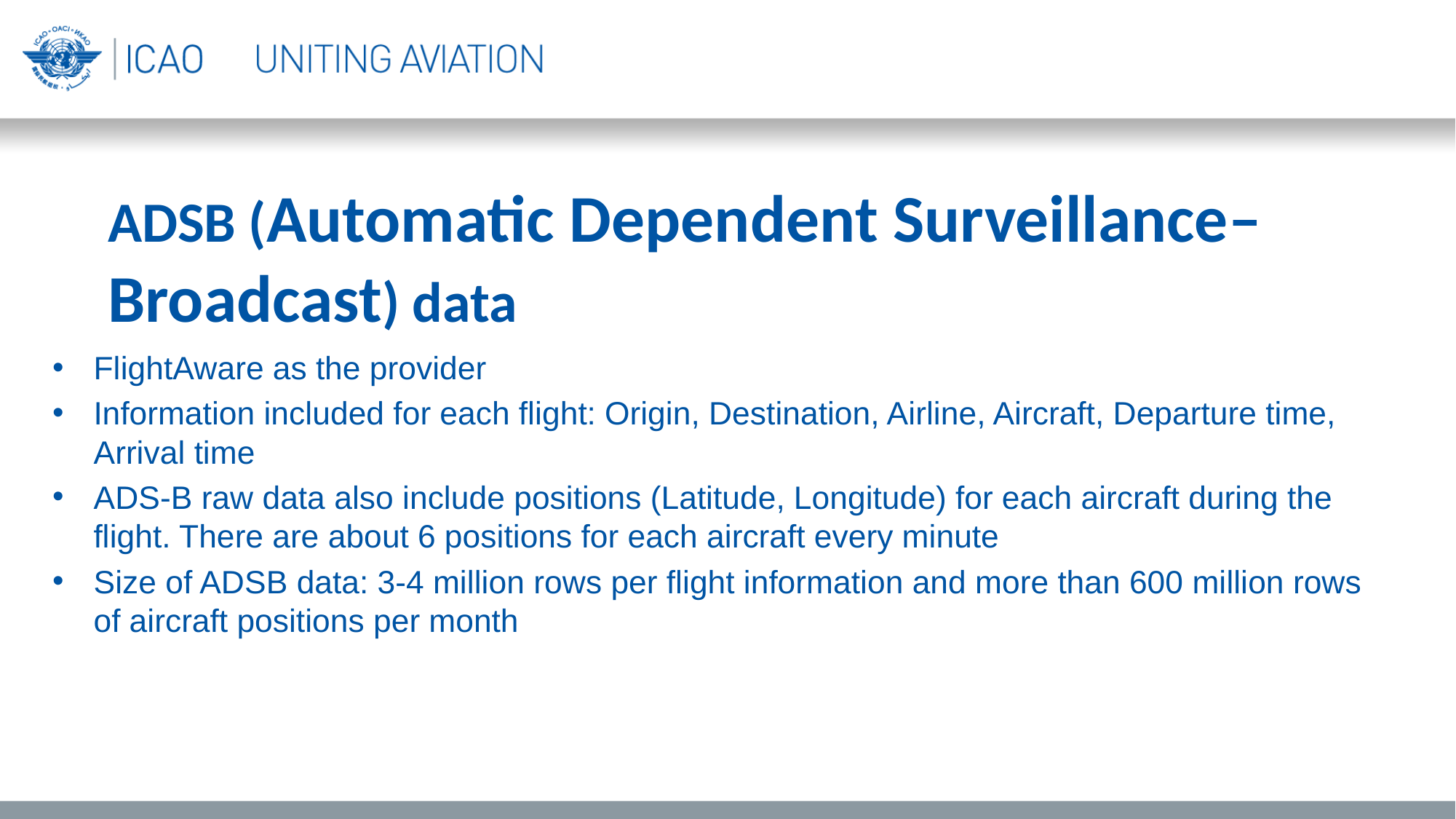

ADSB (Automatic Dependent Surveillance–Broadcast) data

FlightAware as the provider
Information included for each flight: Origin, Destination, Airline, Aircraft, Departure time, Arrival time
ADS-B raw data also include positions (Latitude, Longitude) for each aircraft during the flight. There are about 6 positions for each aircraft every minute
Size of ADSB data: 3-4 million rows per flight information and more than 600 million rows of aircraft positions per month